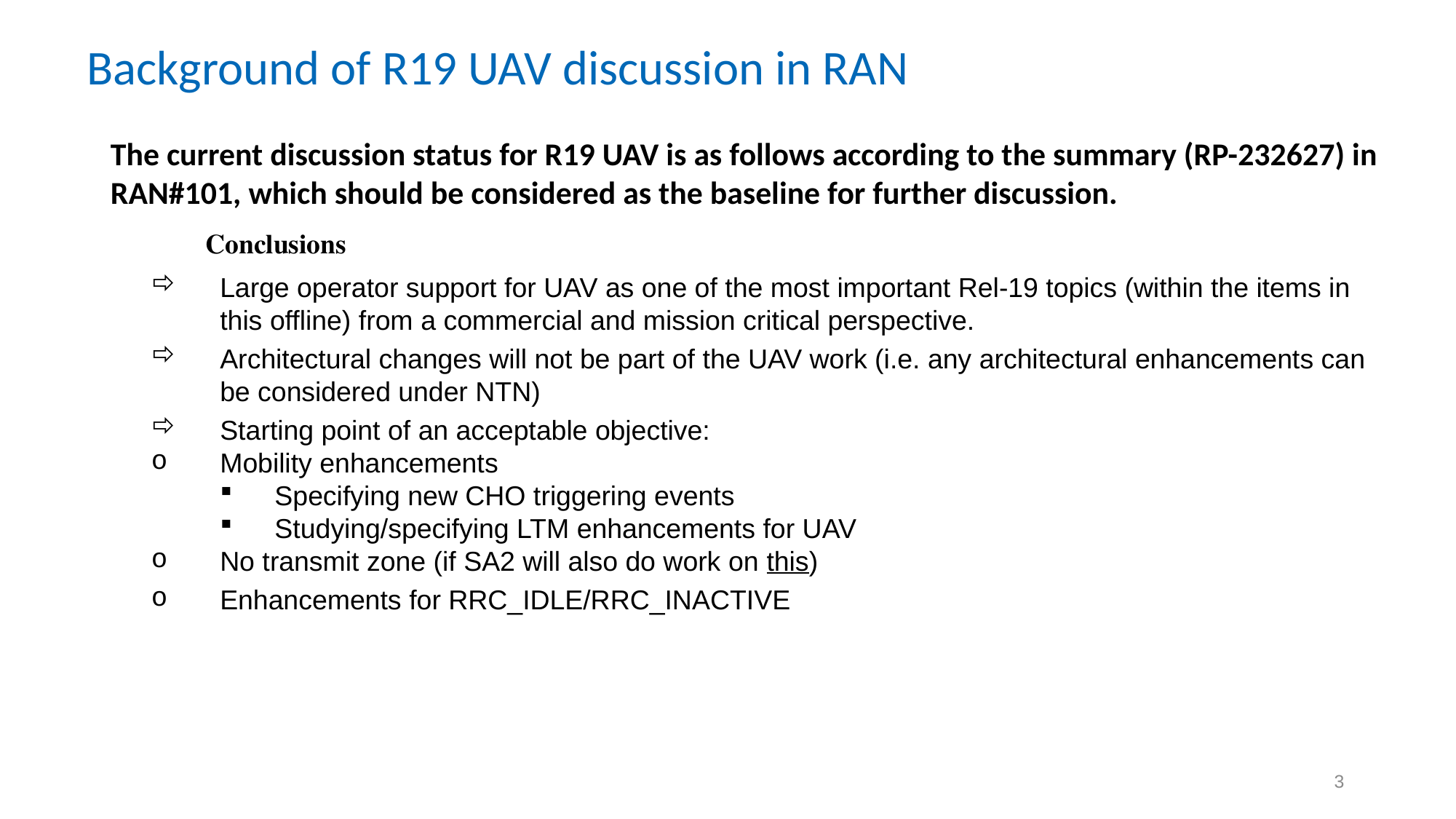

# Background of R19 UAV discussion in RAN
The current discussion status for R19 UAV is as follows according to the summary (RP-232627) in RAN#101, which should be considered as the baseline for further discussion.
	Conclusions
Large operator support for UAV as one of the most important Rel-19 topics (within the items in this offline) from a commercial and mission critical perspective.
Architectural changes will not be part of the UAV work (i.e. any architectural enhancements can be considered under NTN)
Starting point of an acceptable objective:
Mobility enhancements
Specifying new CHO triggering events
Studying/specifying LTM enhancements for UAV
No transmit zone (if SA2 will also do work on this)
Enhancements for RRC_IDLE/RRC_INACTIVE
3